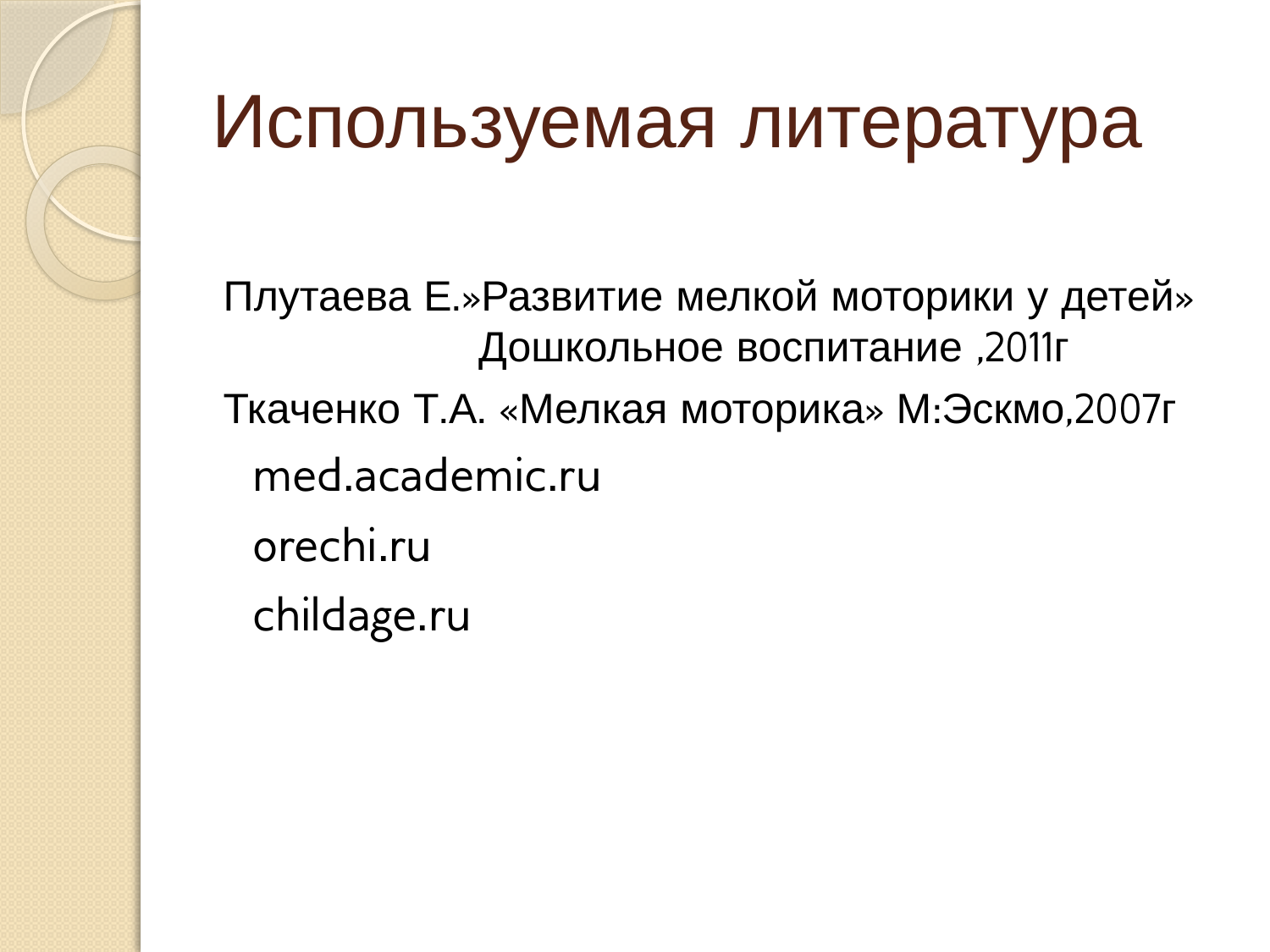

# Используемая литература

Плутаева Е.»Развитие мелкой моторики у детей»                    Дошкольное воспитание ,2011г
Ткаченко Т.А. «Мелкая моторика» М:Эскмо,2007г
  med.academic.ru
  orechi.ru
  childage.ru